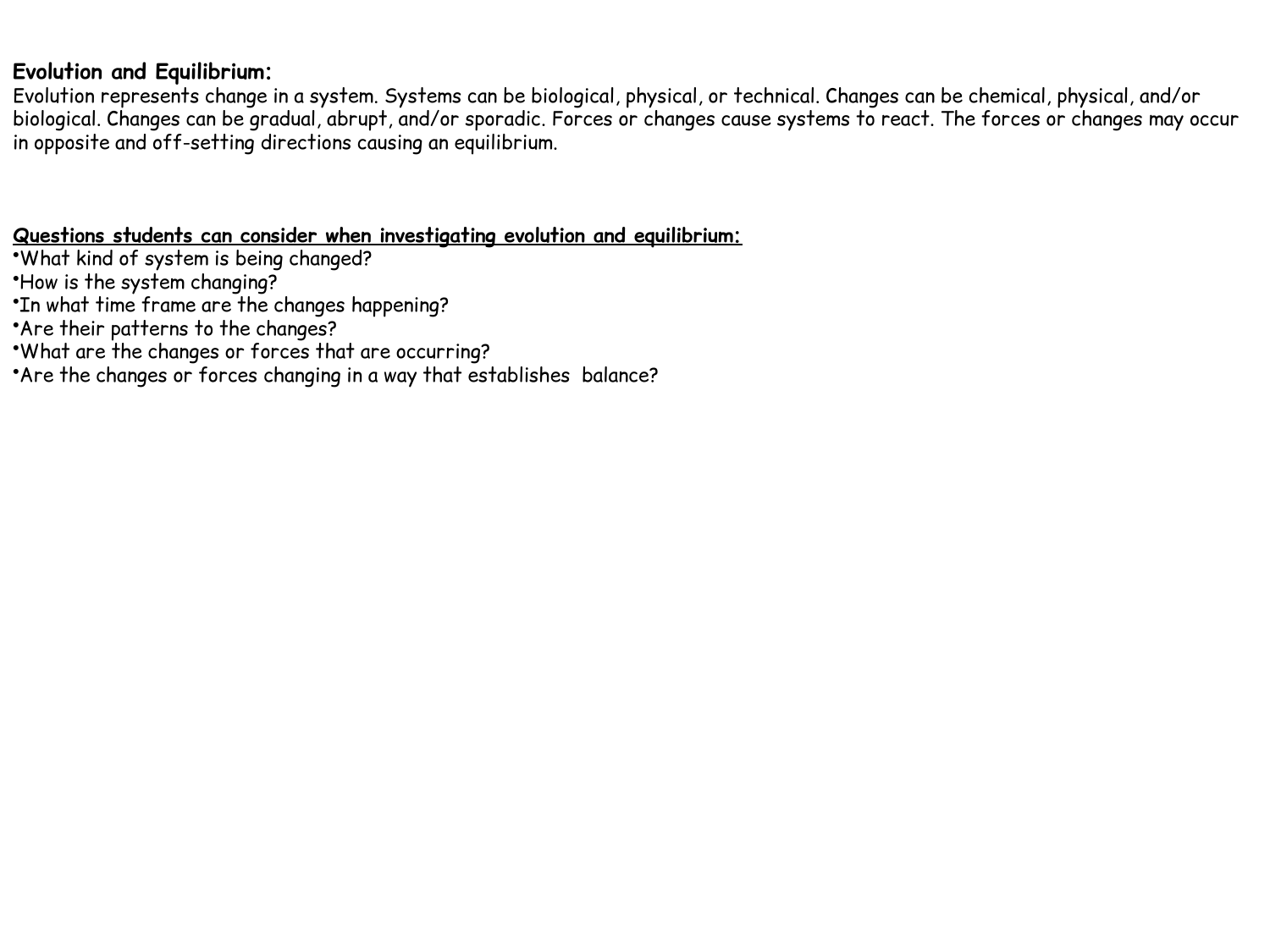

Evolution and Equilibrium:
Evolution represents change in a system. Systems can be biological, physical, or technical. Changes can be chemical, physical, and/or biological. Changes can be gradual, abrupt, and/or sporadic. Forces or changes cause systems to react. The forces or changes may occur in opposite and off-setting directions causing an equilibrium.

Questions students can consider when investigating evolution and equilibrium:
What kind of system is being changed?
How is the system changing?
In what time frame are the changes happening?
Are their patterns to the changes?
What are the changes or forces that are occurring?
Are the changes or forces changing in a way that establishes  balance?